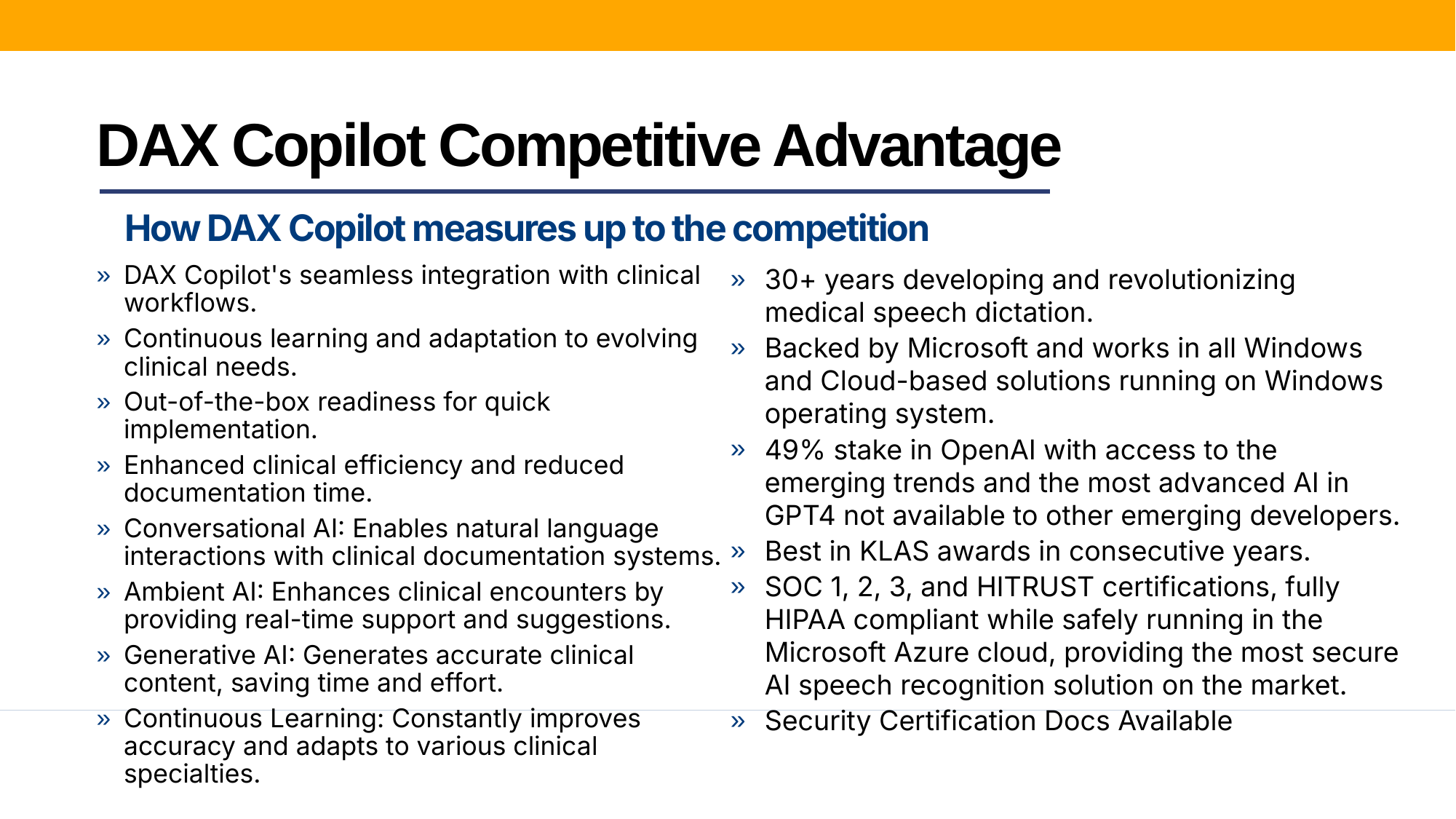

# DAX Copilot Competitive Advantage

How DAX Copilot measures up to the competition
DAX Copilot's seamless integration with clinical workflows.
Continuous learning and adaptation to evolving clinical needs.
Out-of-the-box readiness for quick implementation.
Enhanced clinical efficiency and reduced documentation time.
Conversational AI: Enables natural language interactions with clinical documentation systems.
Ambient AI: Enhances clinical encounters by providing real-time support and suggestions.
Generative AI: Generates accurate clinical content, saving time and effort.
Continuous Learning: Constantly improves accuracy and adapts to various clinical specialties.
30+ years developing and revolutionizing medical speech dictation.
Backed by Microsoft and works in all Windows and Cloud-based solutions running on Windows operating system.
49% stake in OpenAI with access to the emerging trends and the most advanced AI in GPT4 not available to other emerging developers.
Best in KLAS awards in consecutive years.
SOC 1, 2, 3, and HITRUST certifications, fully HIPAA compliant while safely running in the Microsoft Azure cloud, providing the most secure AI speech recognition solution on the market.
Security Certification Docs Available